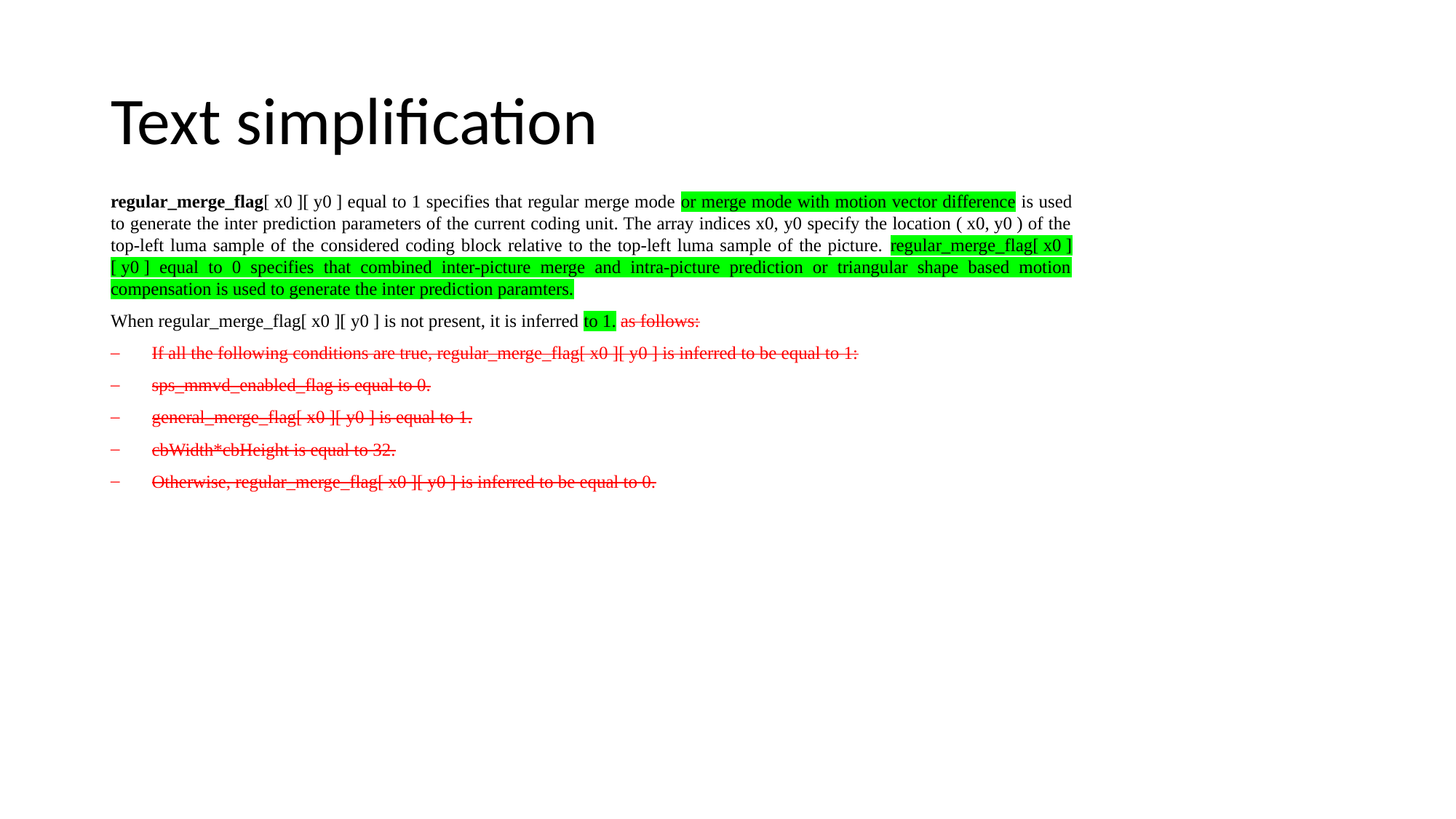

# Text simplification
regular_merge_flag[ x0 ][ y0 ] equal to 1 specifies that regular merge mode or merge mode with motion vector difference is used to generate the inter prediction parameters of the current coding unit. The array indices x0, y0 specify the location ( x0, y0 ) of the top-left luma sample of the considered coding block relative to the top-left luma sample of the picture. regular_merge_flag[ x0 ][ y0 ] equal to 0 specifies that combined inter-picture merge and intra-picture prediction or triangular shape based motion compensation is used to generate the inter prediction paramters.
When regular_merge_flag[ x0 ][ y0 ] is not present, it is inferred to 1. as follows:
If all the following conditions are true, regular_merge_flag[ x0 ][ y0 ] is inferred to be equal to 1:
sps_mmvd_enabled_flag is equal to 0.
general_merge_flag[ x0 ][ y0 ] is equal to 1.
cbWidth*cbHeight is equal to 32.
Otherwise, regular_merge_flag[ x0 ][ y0 ] is inferred to be equal to 0.